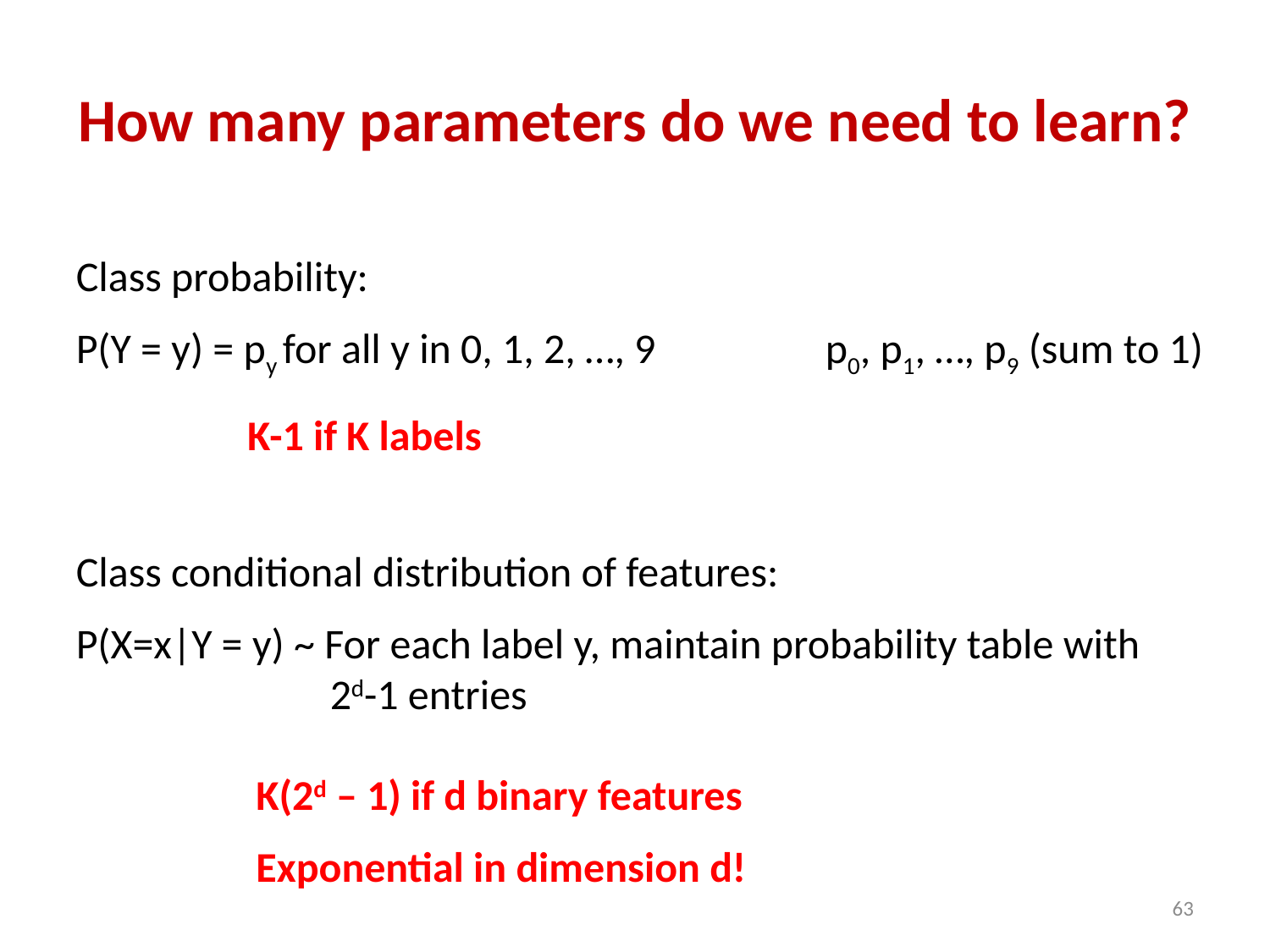

# How many parameters do we need to learn?
Class probability:
P(Y = y) = py for all y in 0, 1, 2, …, 9	            p0, p1, …, p9 (sum to 1)

Class conditional distribution of features:
P(X=x|Y = y) ~ For each label y, maintain probability table with 		2d-1 entries
K-1 if K labels
K(2d – 1) if d binary features
Exponential in dimension d!
63